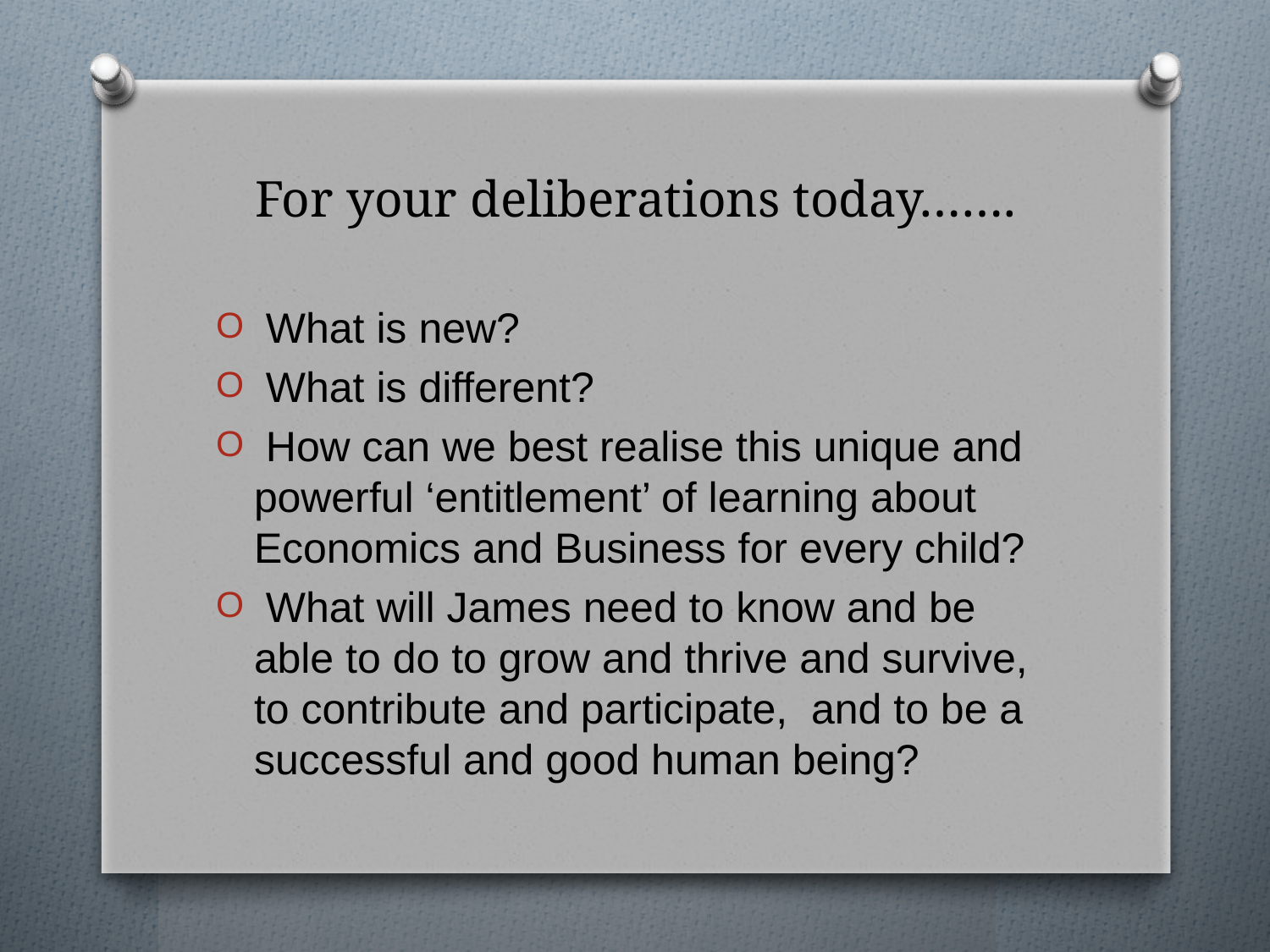

# For your deliberations today…….
 What is new?
 What is different?
 How can we best realise this unique and powerful ‘entitlement’ of learning about Economics and Business for every child?
 What will James need to know and be able to do to grow and thrive and survive, to contribute and participate,  and to be a successful and good human being?